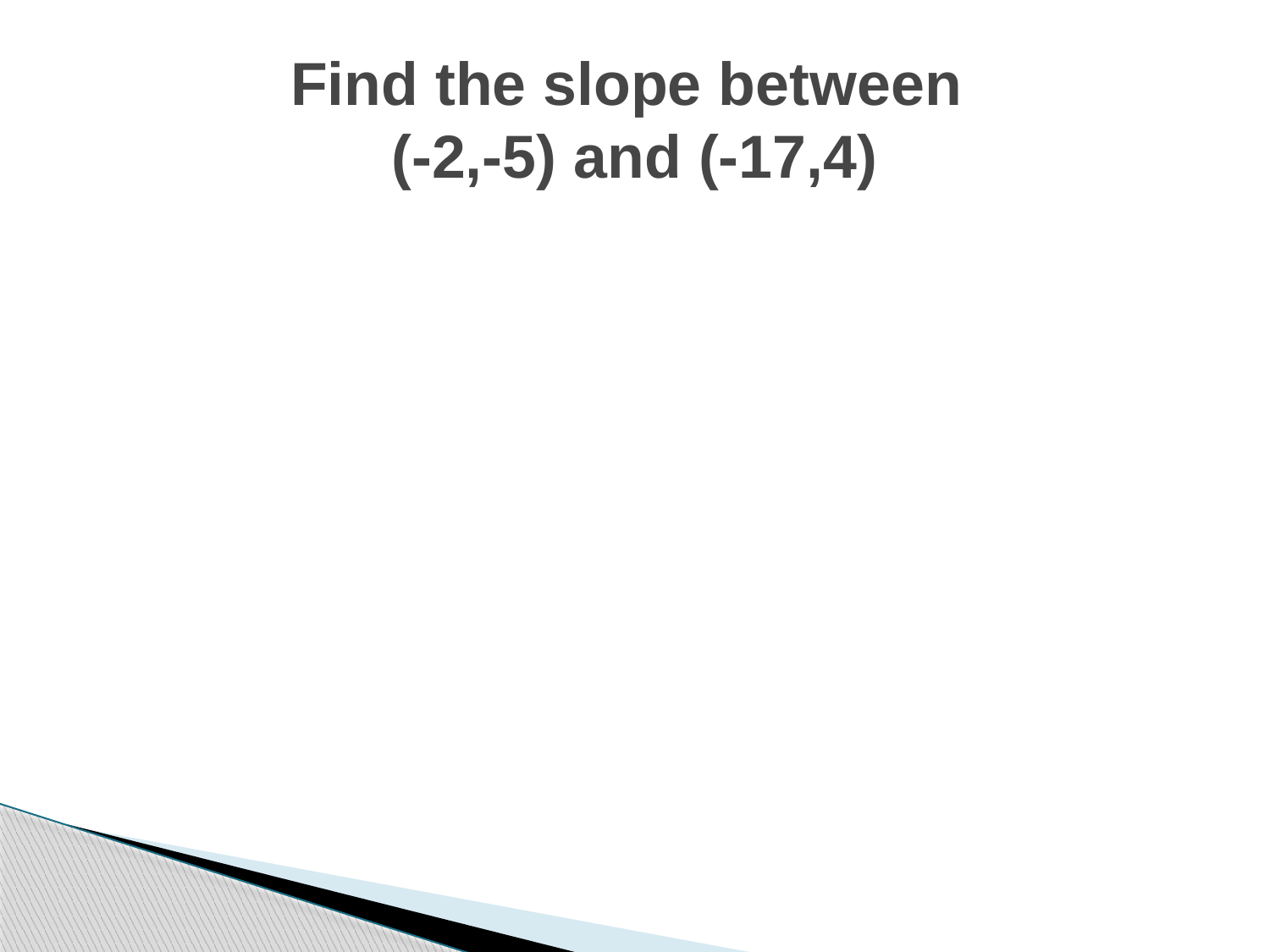

# Find the slope between (-2,-5) and (-17,4)